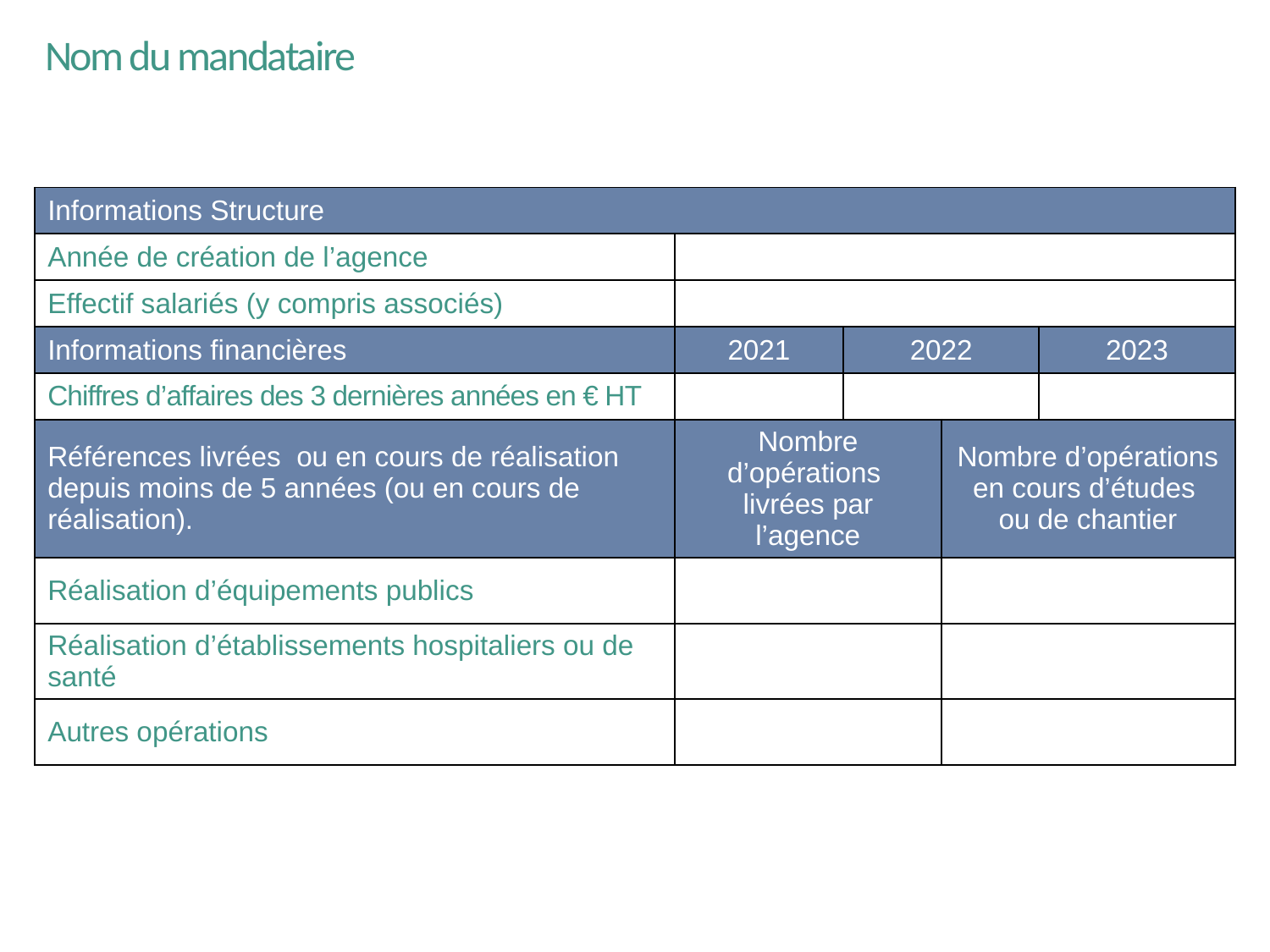

Nom du mandataire
| Informations Structure |  |  |  |  |
| --- | --- | --- | --- | --- |
| Année de création de l’agence |  |  |  |  |
| Effectif salariés (y compris associés) |  |  |  |  |
| Informations financières | 2021 | 2022 |  | 2023 |
| Chiffres d’affaires des 3 dernières années en € HT |  |  |  |  |
| Références livrées ou en cours de réalisation depuis moins de 5 années (ou en cours de réalisation). | Nombre d’opérations livrées par l’agence |  | Nombre d’opérations en cours d’études ou de chantier |  |
| Réalisation d’équipements publics |  |  |  |  |
| Réalisation d’établissements hospitaliers ou de santé |  |  |  |  |
| Autres opérations |  |  |  |  |